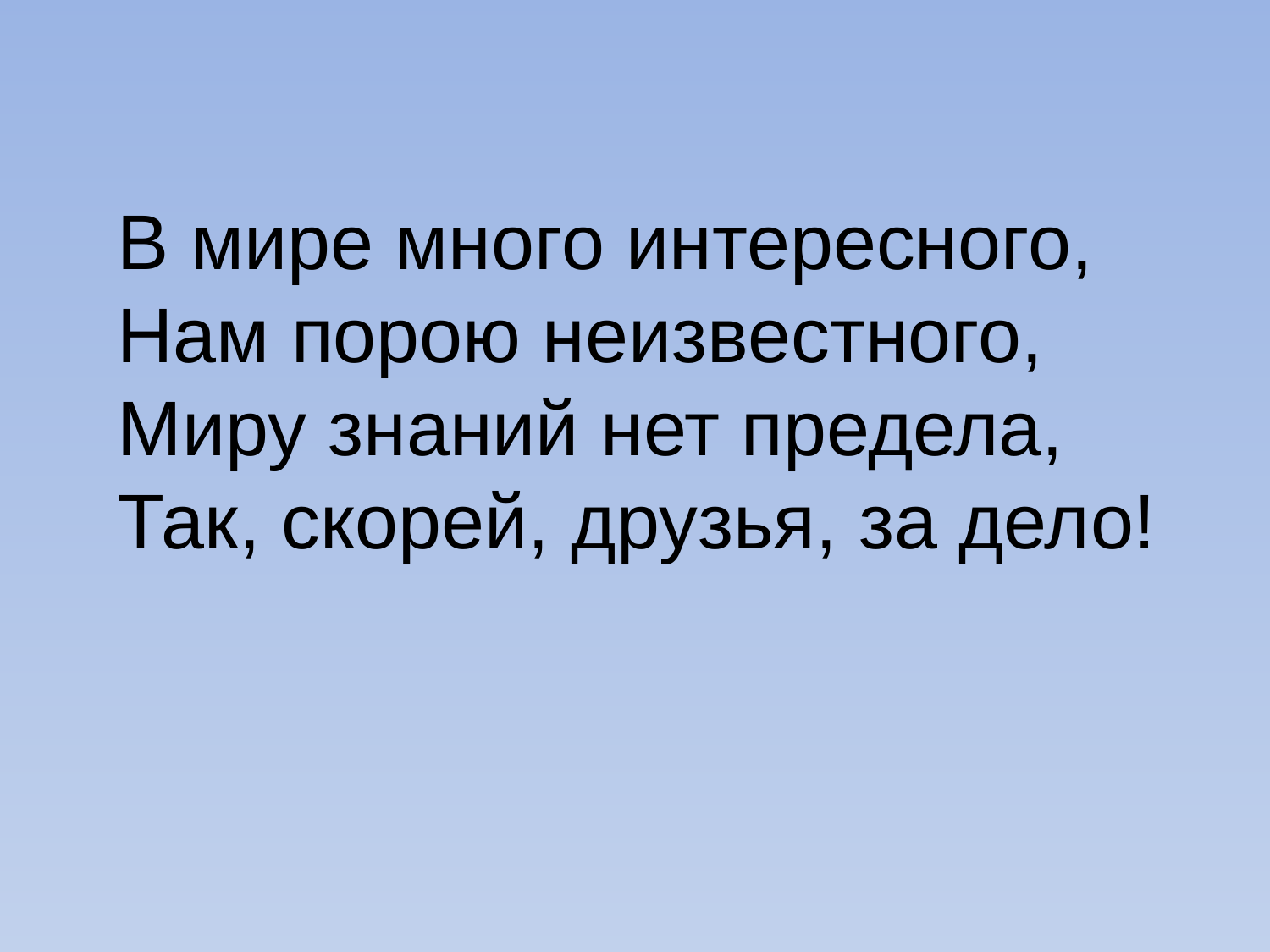

В мире много интересного,
Нам порою неизвестного,
Миру знаний нет предела,
Так, скорей, друзья, за дело!